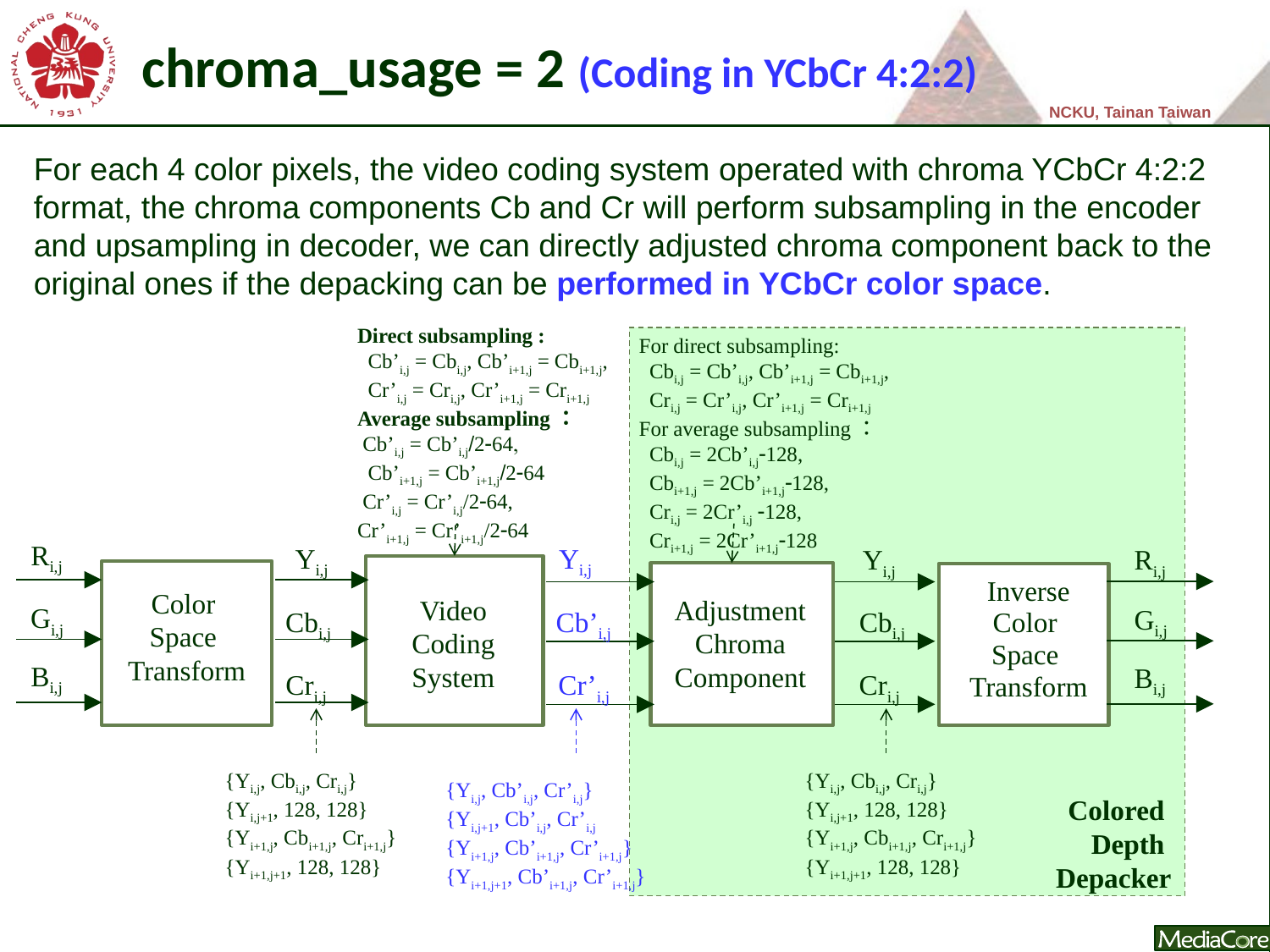

chroma_usage = 2 (Coding in YCbCr 4:2:2)
For each 4 color pixels, the video coding system operated with chroma YCbCr 4:2:2 format, the chroma components Cb and Cr will perform subsampling in the encoder and upsampling in decoder, we can directly adjusted chroma component back to the original ones if the depacking can be performed in YCbCr color space.
Direct subsampling :
  Cb’i,j = Cbi,j, Cb’i+1,j = Cbi+1,j,
  Cr’i,j = Cri,j, Cr’i+1,j = Cri+1,j
Average subsampling：
 Cb’i,j = Cb’i,j/2−64,
 Cb’i+1,j = Cb’i+1,j/2−64
 Cr’i,j = Cr’i,j/2−64,
Cr’i+1,j = Cr’i+1,j/2−64
For direct subsampling:
  Cbi,j = Cb’i,j, Cb’i+1,j = Cbi+1,j,
  Cri,j = Cr’i,j, Cr’i+1,j = Cri+1,j
For average subsampling：
  Cbi,j = 2Cb’i,j−128,
  Cbi+1,j = 2Cb’i+1,j−128,
  Cri,j = 2Cr’i,j −128,
  Cri+1,j = 2Cr’i+1,j−128

Ri,j
Gi,j
Bi,j
Yi,j
Cbi,j
Cri,j
Yi,j
Cb’i,j
Cr’i,j
Ri,j
Gi,j
Bi,j
Yi,j
Cbi,j
Cri,j

Inverse
Color
Space
Transform
Color
Space
Transform
Video
Coding
System
Adjustment
Chroma
Component
{Yi,j, Cbi,j, Cri,j}
{Yi,j+1, 128, 128}
{Yi+1,j, Cbi+1,j, Cri+1,j}
{Yi+1,j+1, 128, 128}
{Yi,j, Cbi,j, Cri,j}
{Yi,j+1, 128, 128}
{Yi+1,j, Cbi+1,j, Cri+1,j}
{Yi+1,j+1, 128, 128}
{Yi,j, Cb’i,j, Cr’i,j}
{Yi,j+1, Cb’i,j, Cr’i,j
{Yi+1,j, Cb’i+1,j, Cr’i+1,j}
{Yi+1,j+1, Cb’i+1,j, Cr’i+1,j}
Colored
Depth
Depacker